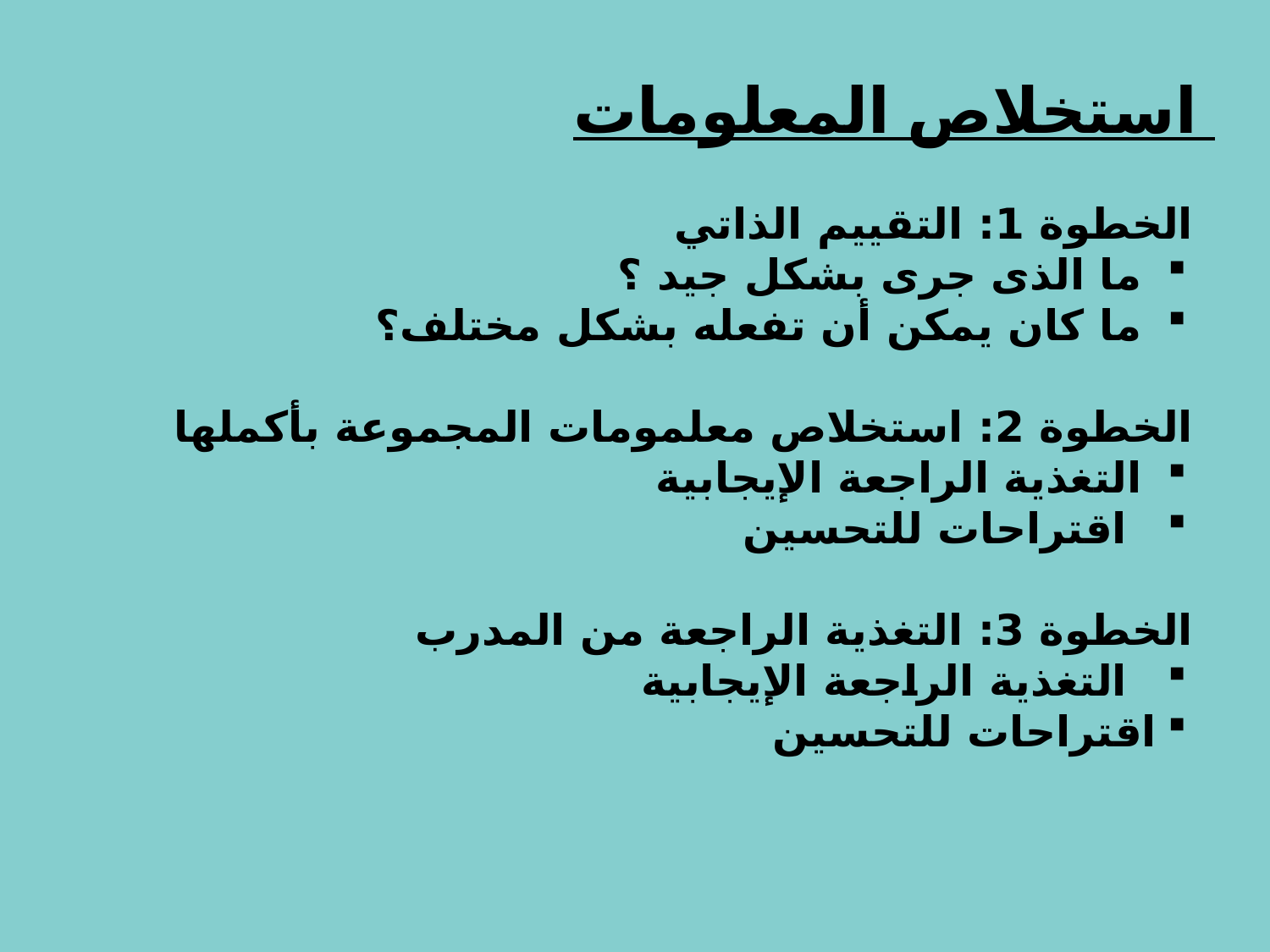

# استخلاص المعلومات
الخطوة 1: التقييم الذاتي
 ما الذى جرى بشكل جيد ؟
 ما كان يمكن أن تفعله بشكل مختلف؟

الخطوة 2: استخلاص معلمومات المجموعة بأكملها
 التغذية الراجعة الإيجابية
  اقتراحات للتحسين

الخطوة 3: التغذية الراجعة من المدرب
  التغذية الراجعة الإيجابية
اقتراحات للتحسين